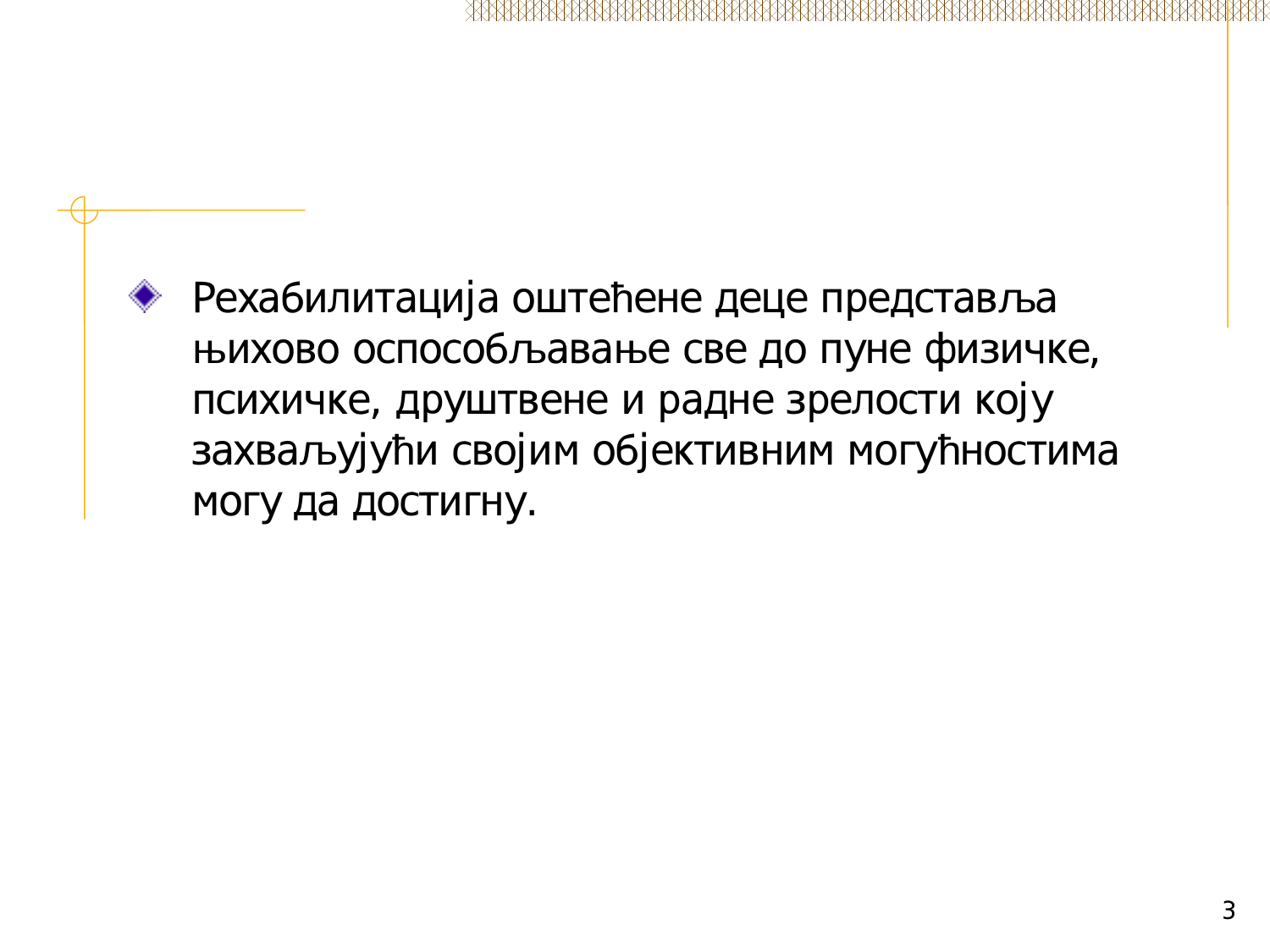

#
Рехабилитација оштећене деце представља њихово оспособљавање све до пуне физичке, психичке, друштвене и радне зрелости коју захваљујући својим објективним могућностима могу да достигну.
3